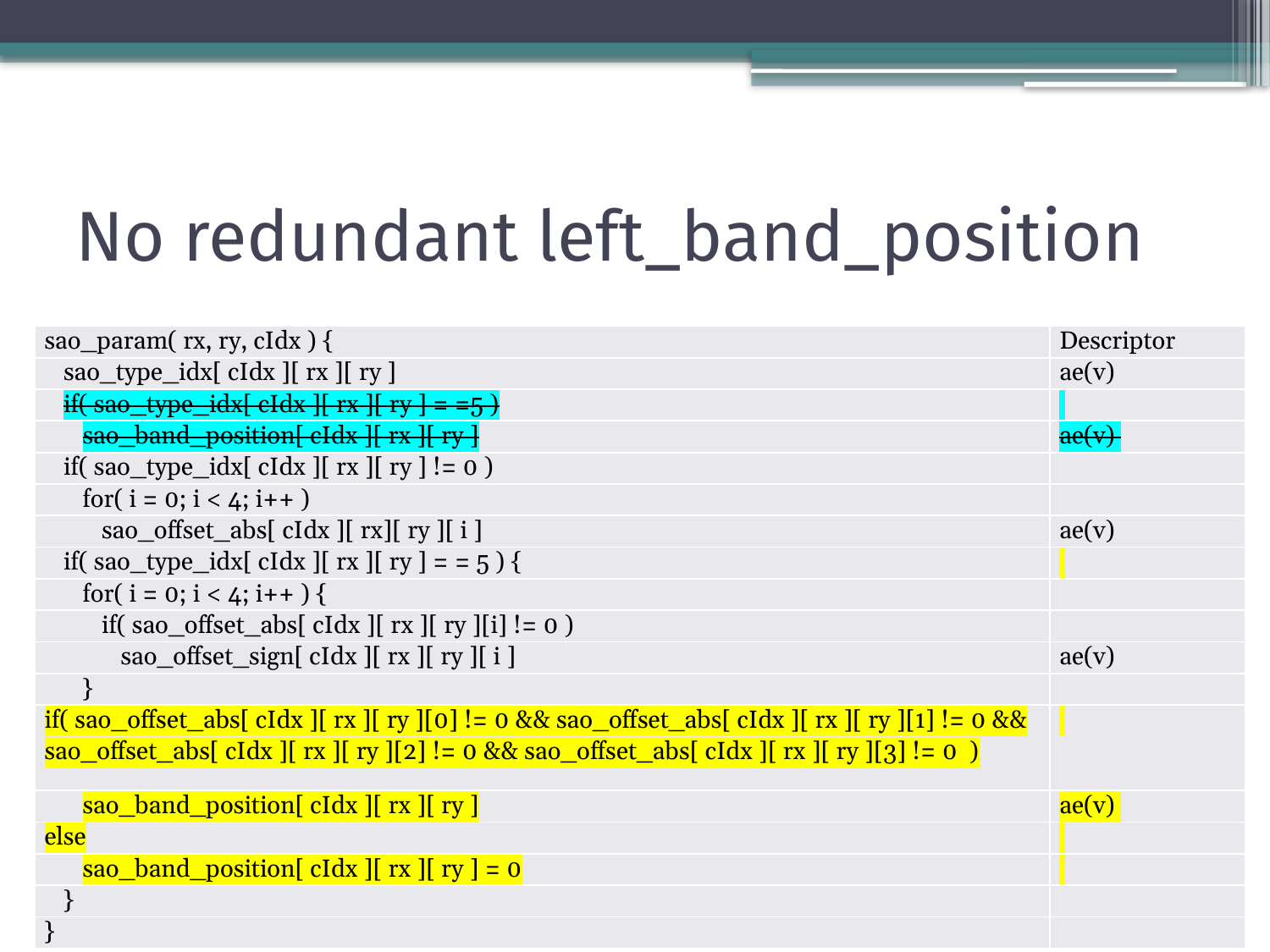

# No redundant left_band_position
| sao\_param( rx, ry, cIdx ) { | Descriptor |
| --- | --- |
| sao\_type\_idx[ cIdx ][ rx ][ ry ] | ae(v) |
| if( sao\_type\_idx[ cIdx ][ rx ][ ry ] = =5 ) |  |
| sao\_band\_position[ cIdx ][ rx ][ ry ] | ae(v) |
| if( sao\_type\_idx[ cIdx ][ rx ][ ry ] != 0 ) |  |
| for( i = 0; i < 4; i++ ) |  |
| sao\_offset\_abs[ cIdx ][ rx][ ry ][ i ] | ae(v) |
| if( sao\_type\_idx[ cIdx ][ rx ][ ry ] = = 5 ) { |  |
| for( i = 0; i < 4; i++ ) { |  |
| if( sao\_offset\_abs[ cIdx ][ rx ][ ry ][i] != 0 ) |  |
| sao\_offset\_sign[ cIdx ][ rx ][ ry ][ i ] | ae(v) |
| } |  |
| if( sao\_offset\_abs[ cIdx ][ rx ][ ry ][0] != 0 && sao\_offset\_abs[ cIdx ][ rx ][ ry ][1] != 0 && sao\_offset\_abs[ cIdx ][ rx ][ ry ][2] != 0 && sao\_offset\_abs[ cIdx ][ rx ][ ry ][3] != 0 ) |  |
| sao\_band\_position[ cIdx ][ rx ][ ry ] | ae(v) |
| else |  |
| sao\_band\_position[ cIdx ][ rx ][ ry ] = 0 |  |
| } |  |
| } |  |